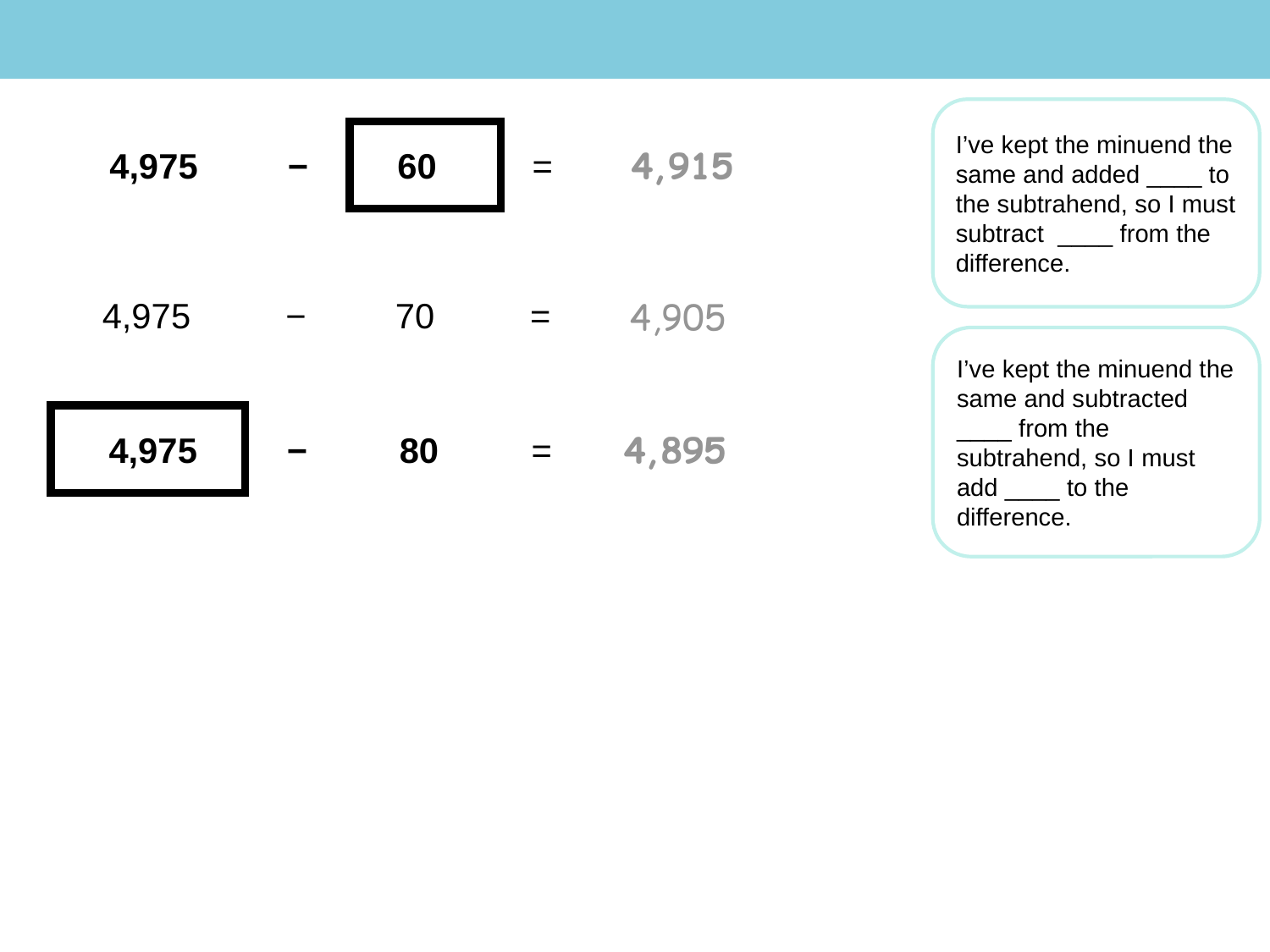

I’ve kept the minuend the same and added ____ to the subtrahend, so I must subtract  ____ from the difference.

4,975
−
60
=
4,915
4,975
−
70
=
4,905
I’ve kept the minuend the same and subtracted ____ from the subtrahend, so I must add ____ to the difference.

4,975
−
80
=
4,895